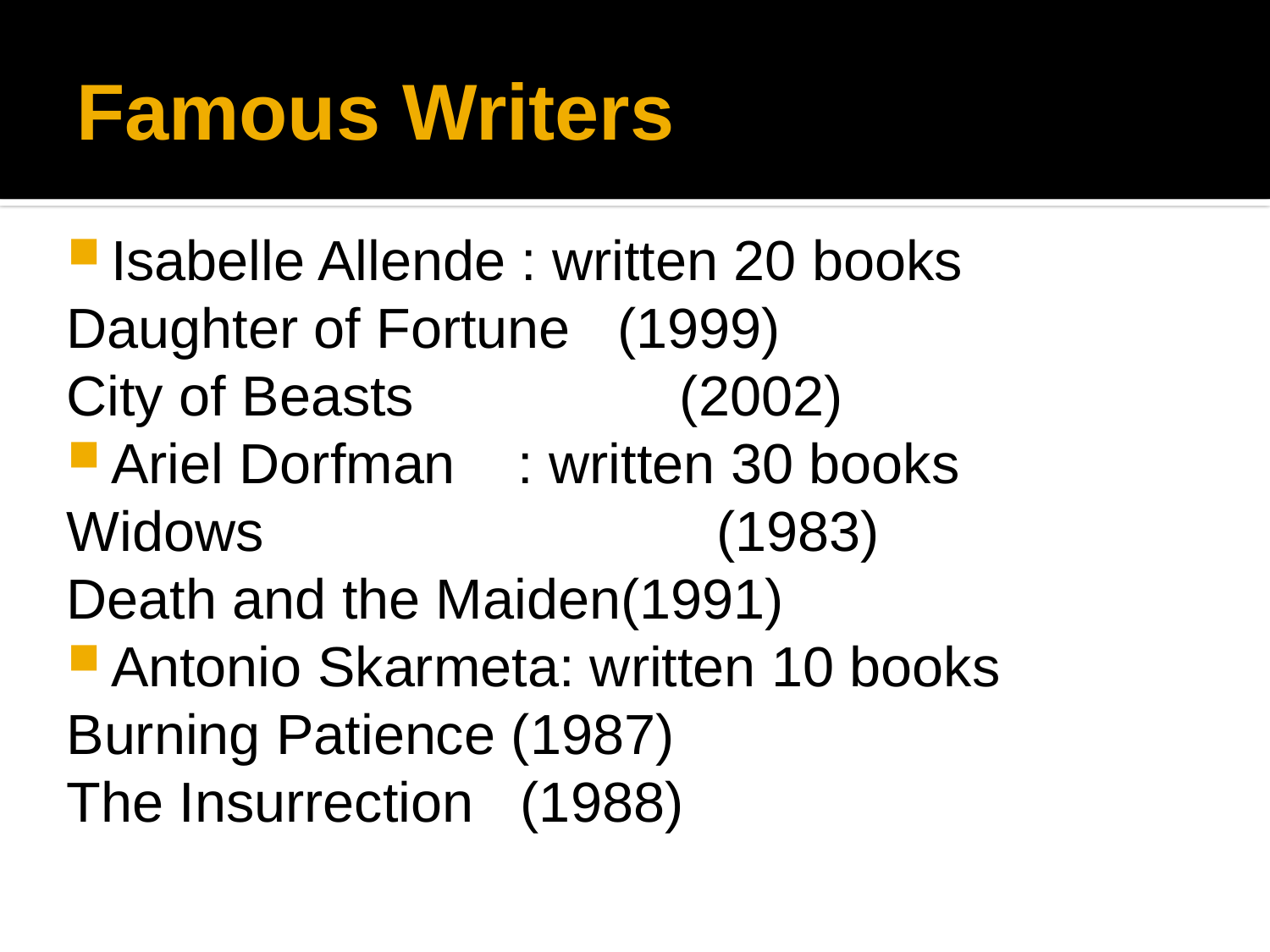

# Famous Writers
Isabelle Allende : written 20 books
Daughter of Fortune   (1999)
City of Beasts                 (2002)
Ariel Dorfman    : written 30 books
Widows                             (1983)
Death and the Maiden(1991)
Antonio Skarmeta: written 10 books
Burning Patience (1987)
The Insurrection   (1988)